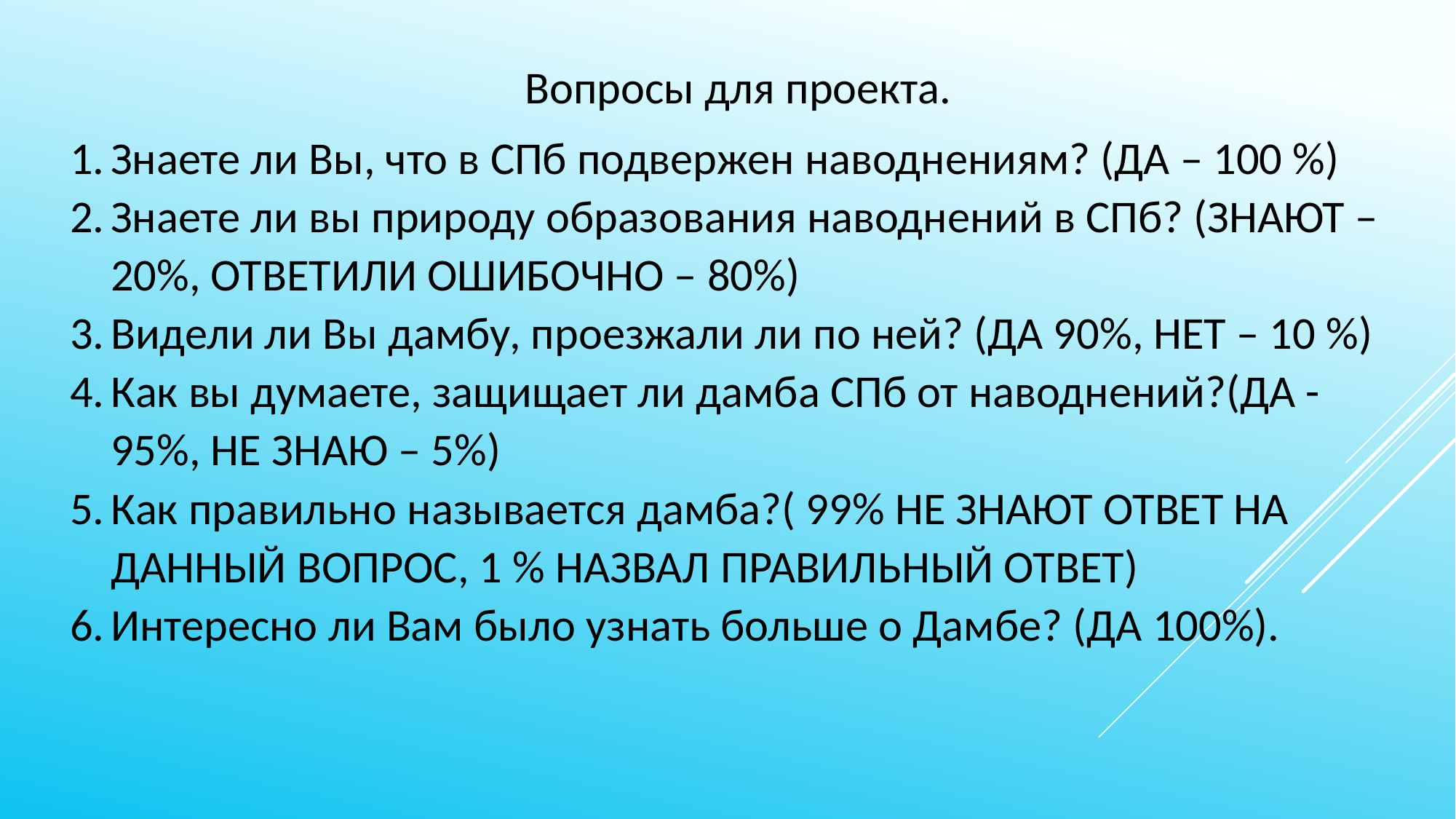

Вопросы для проекта.
Знаете ли Вы, что в СПб подвержен наводнениям? (ДА – 100 %)
Знаете ли вы природу образования наводнений в СПб? (ЗНАЮТ – 20%, ОТВЕТИЛИ ОШИБОЧНО – 80%)
Видели ли Вы дамбу, проезжали ли по ней? (ДА 90%, НЕТ – 10 %)
Как вы думаете, защищает ли дамба СПб от наводнений?(ДА -95%, НЕ ЗНАЮ – 5%)
Как правильно называется дамба?( 99% НЕ ЗНАЮТ ОТВЕТ НА ДАННЫЙ ВОПРОС, 1 % НАЗВАЛ ПРАВИЛЬНЫЙ ОТВЕТ)
Интересно ли Вам было узнать больше о Дамбе? (ДА 100%).